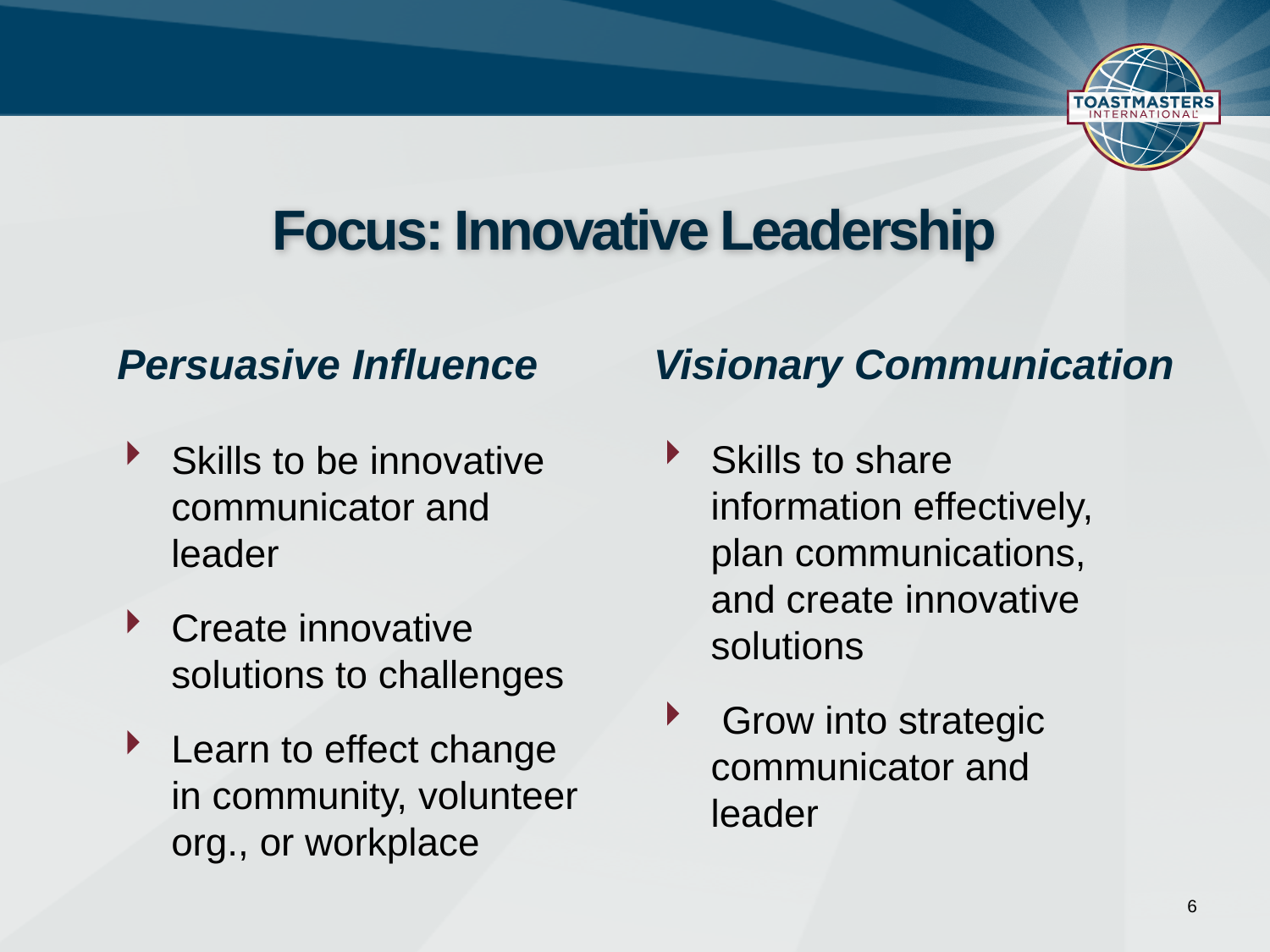

# Focus: Innovative Leadership
Persuasive Influence
Visionary Communication
Skills to share information effectively, plan communications, and create innovative solutions
 Grow into strategic communicator and leader
Skills to be innovative communicator and leader
Create innovative solutions to challenges
Learn to effect change in community, volunteer org., or workplace
6